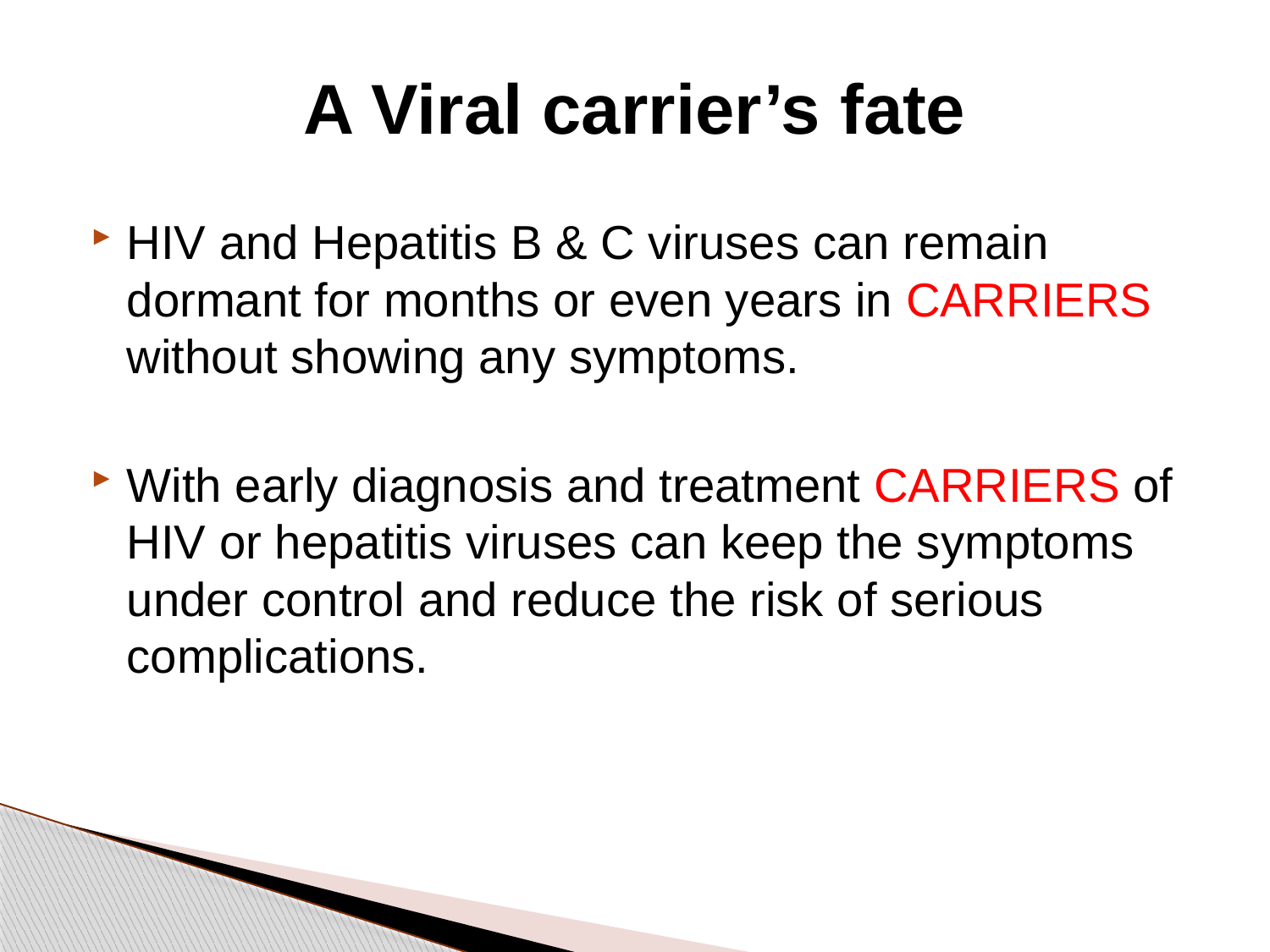

# A Viral carrier’s fate
HIV and Hepatitis B & C viruses can remain dormant for months or even years in CARRIERS without showing any symptoms.

With early diagnosis and treatment CARRIERS of HIV or hepatitis viruses can keep the symptoms under control and reduce the risk of serious complications.